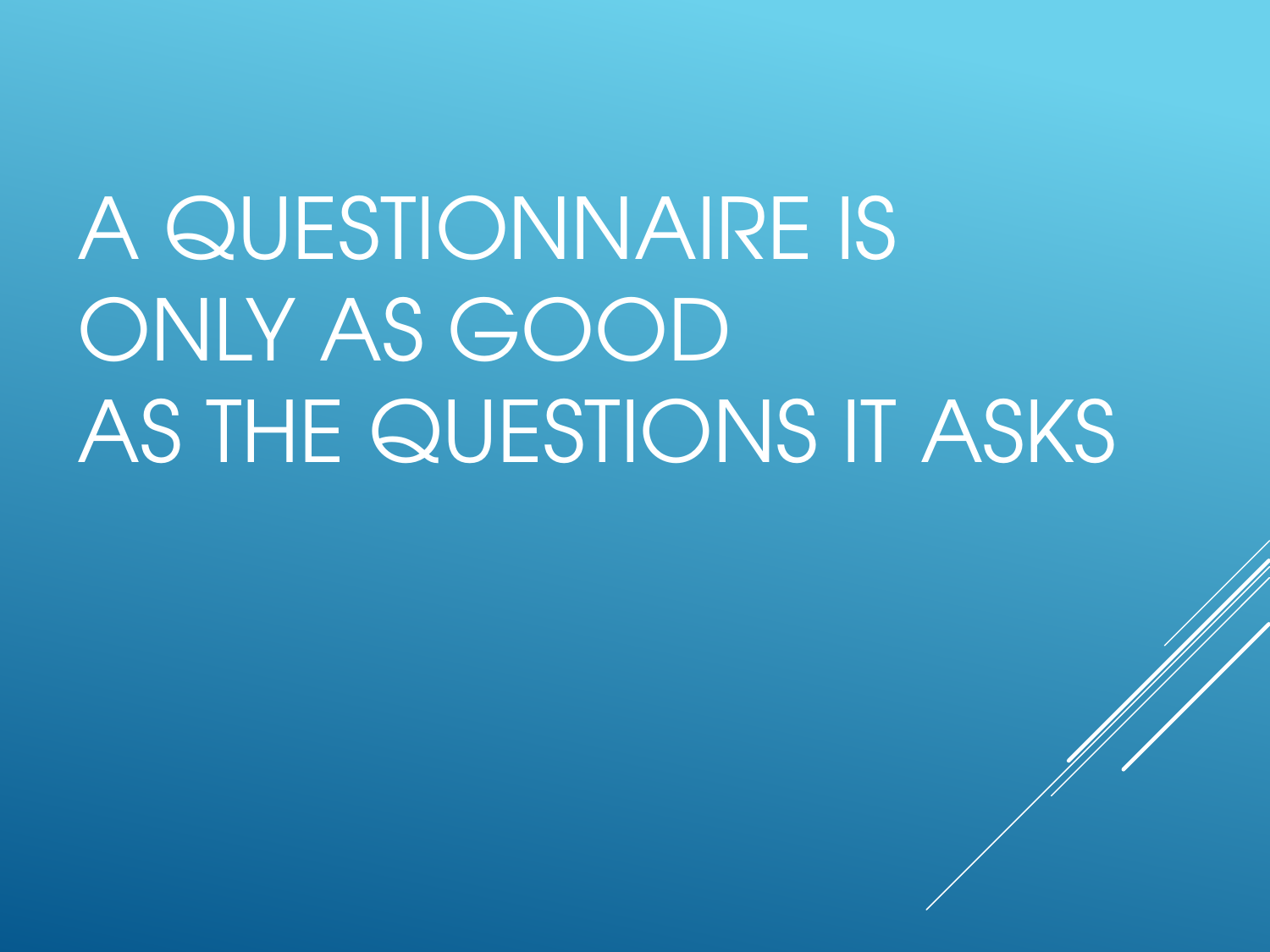

# A QUESTIONNAIRE IS ONLY AS GOOD AS THE QUESTIONS IT ASKS